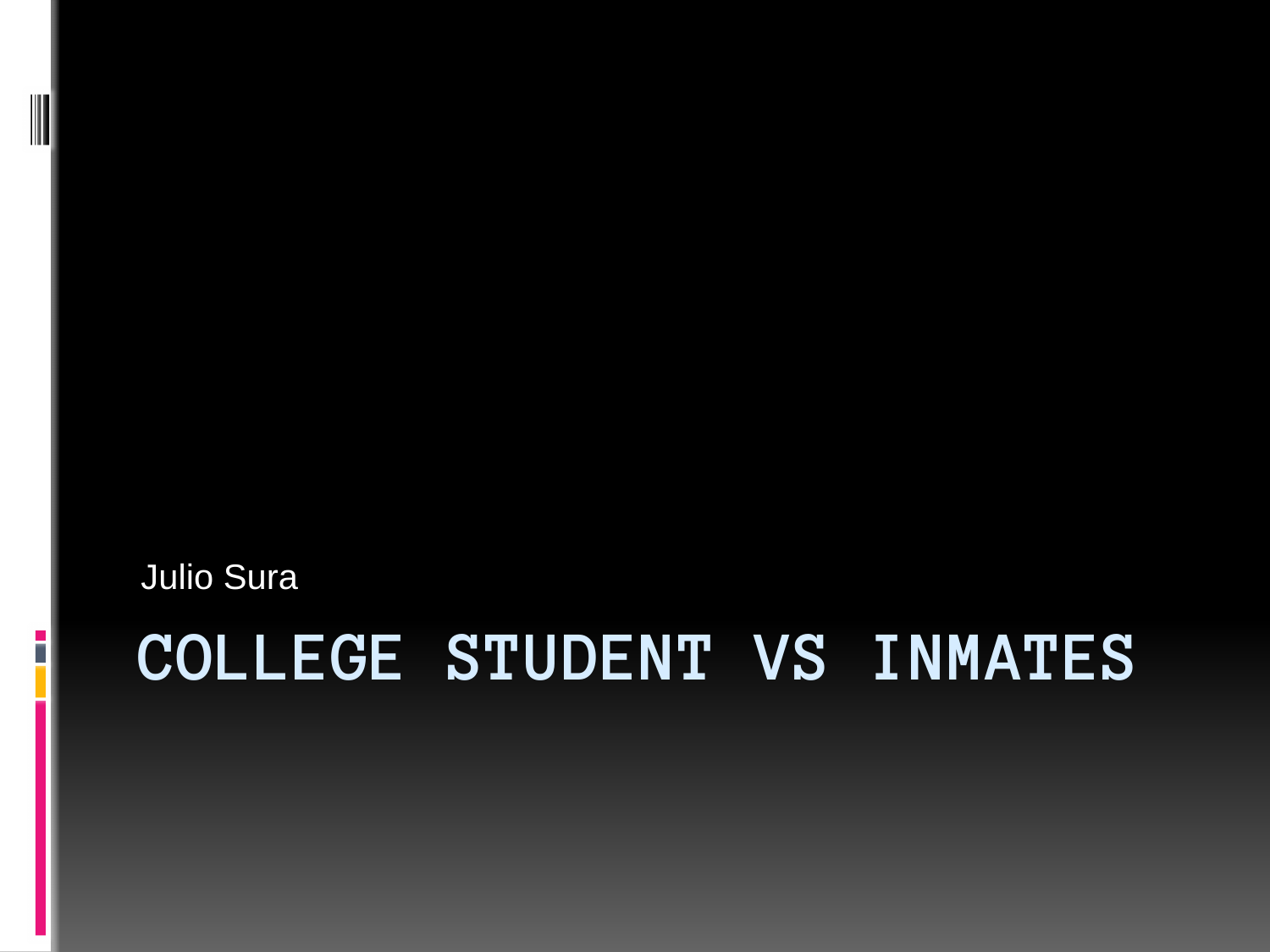

Julio Sura
# College student vs Inmates